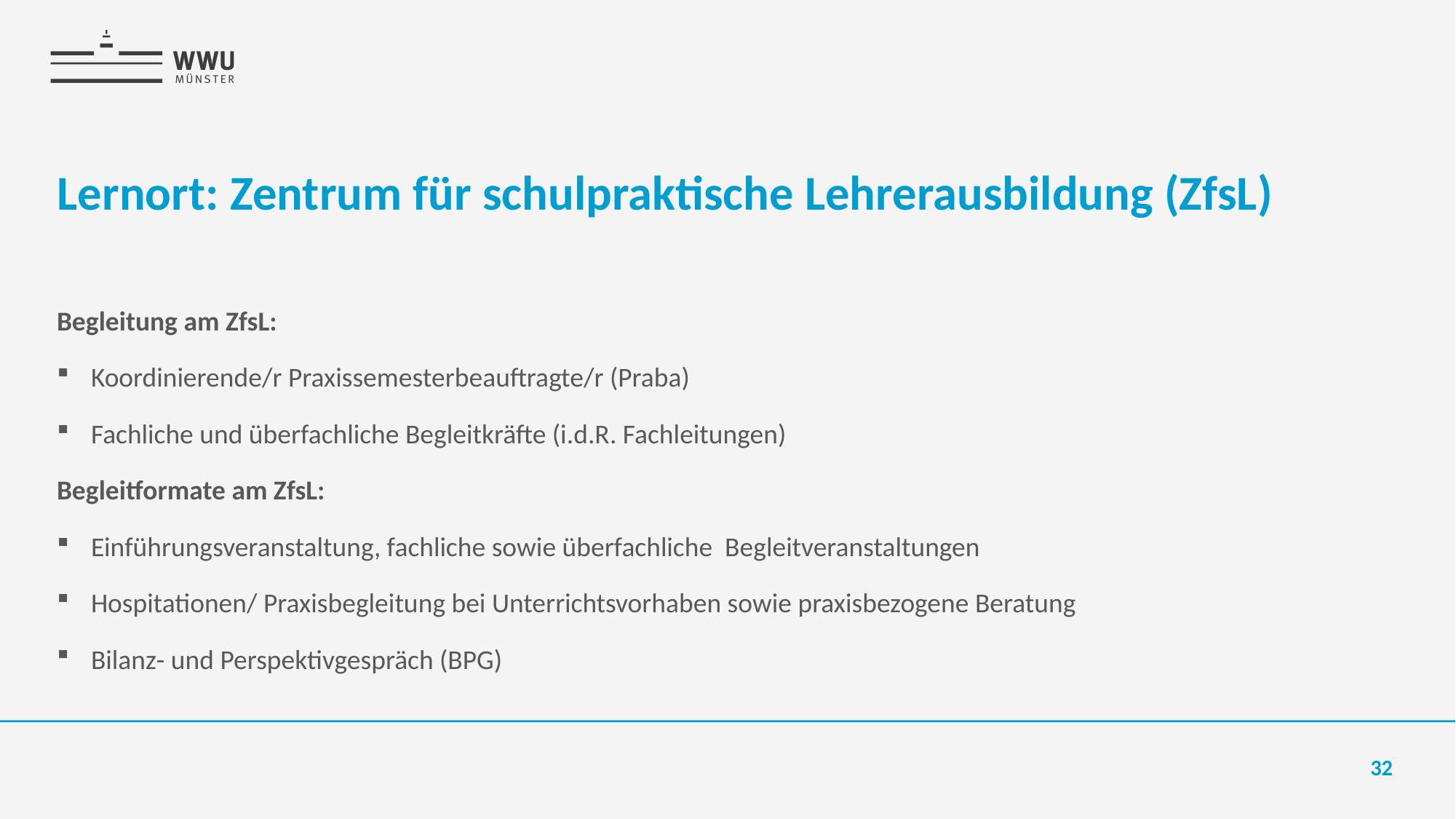

# Lernort: Zentrum für schulpraktische Lehrerausbildung (ZfsL)
Begleitung am ZfsL:
Koordinierende/r Praxissemesterbeauftragte/r (Praba)
Fachliche und überfachliche Begleitkräfte (i.d.R. Fachleitungen)
Begleitformate am ZfsL:
Einführungsveranstaltung, fachliche sowie überfachliche  Begleitveranstaltungen
Hospitationen/ Praxisbegleitung bei Unterrichtsvorhaben sowie praxisbezogene Beratung
Bilanz- und Perspektivgespräch (BPG)
32